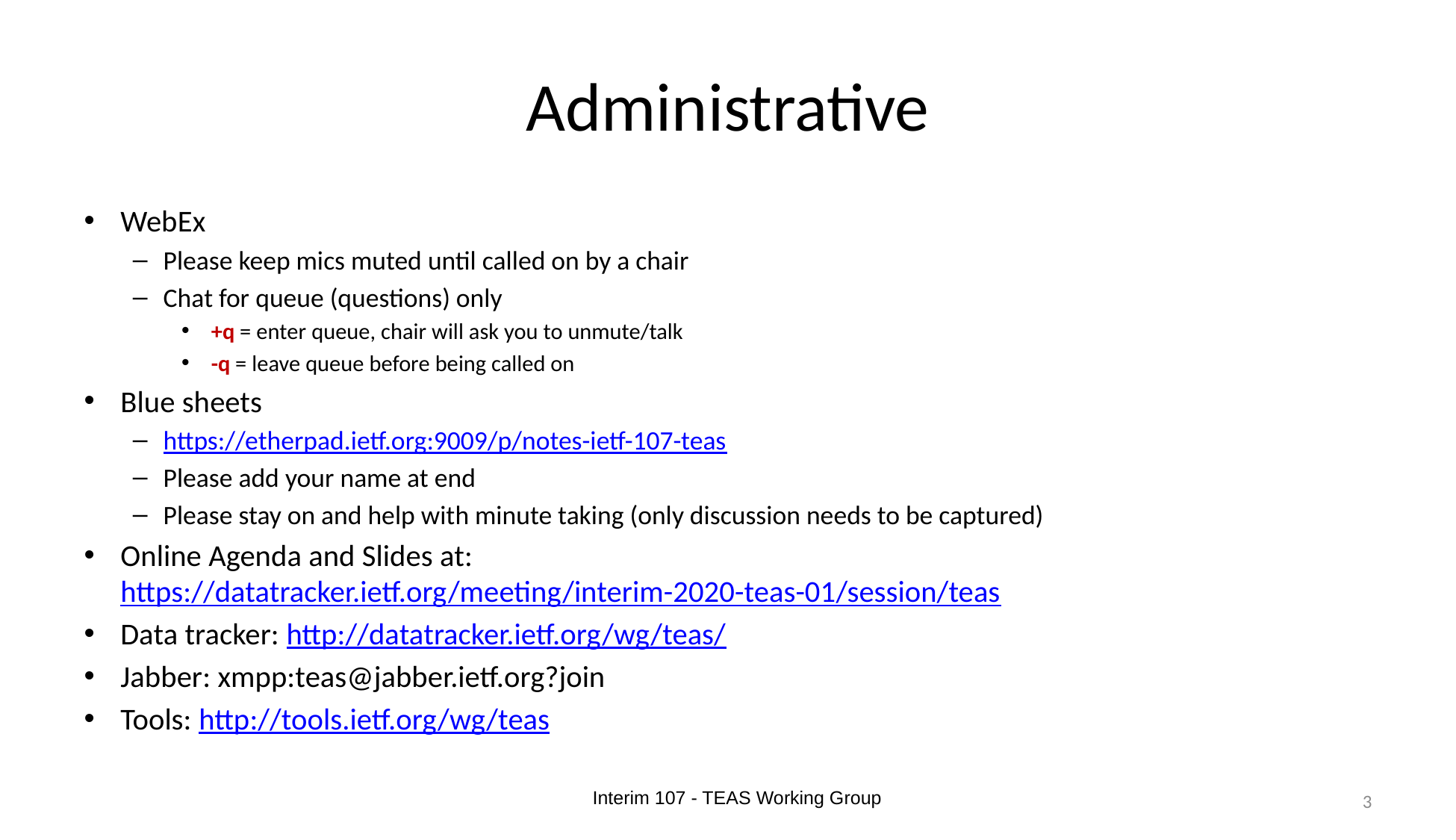

# Administrative
WebEx
Please keep mics muted until called on by a chair
Chat for queue (questions) only
 +q = enter queue, chair will ask you to unmute/talk
 -q = leave queue before being called on
Blue sheets
https://etherpad.ietf.org:9009/p/notes-ietf-107-teas
Please add your name at end
Please stay on and help with minute taking (only discussion needs to be captured)
Online Agenda and Slides at:
https://datatracker.ietf.org/meeting/interim-2020-teas-01/session/teas
Data tracker: http://datatracker.ietf.org/wg/teas/
Jabber: xmpp:teas@jabber.ietf.org?join
Tools: http://tools.ietf.org/wg/teas

Interim 107 - TEAS Working Group
3